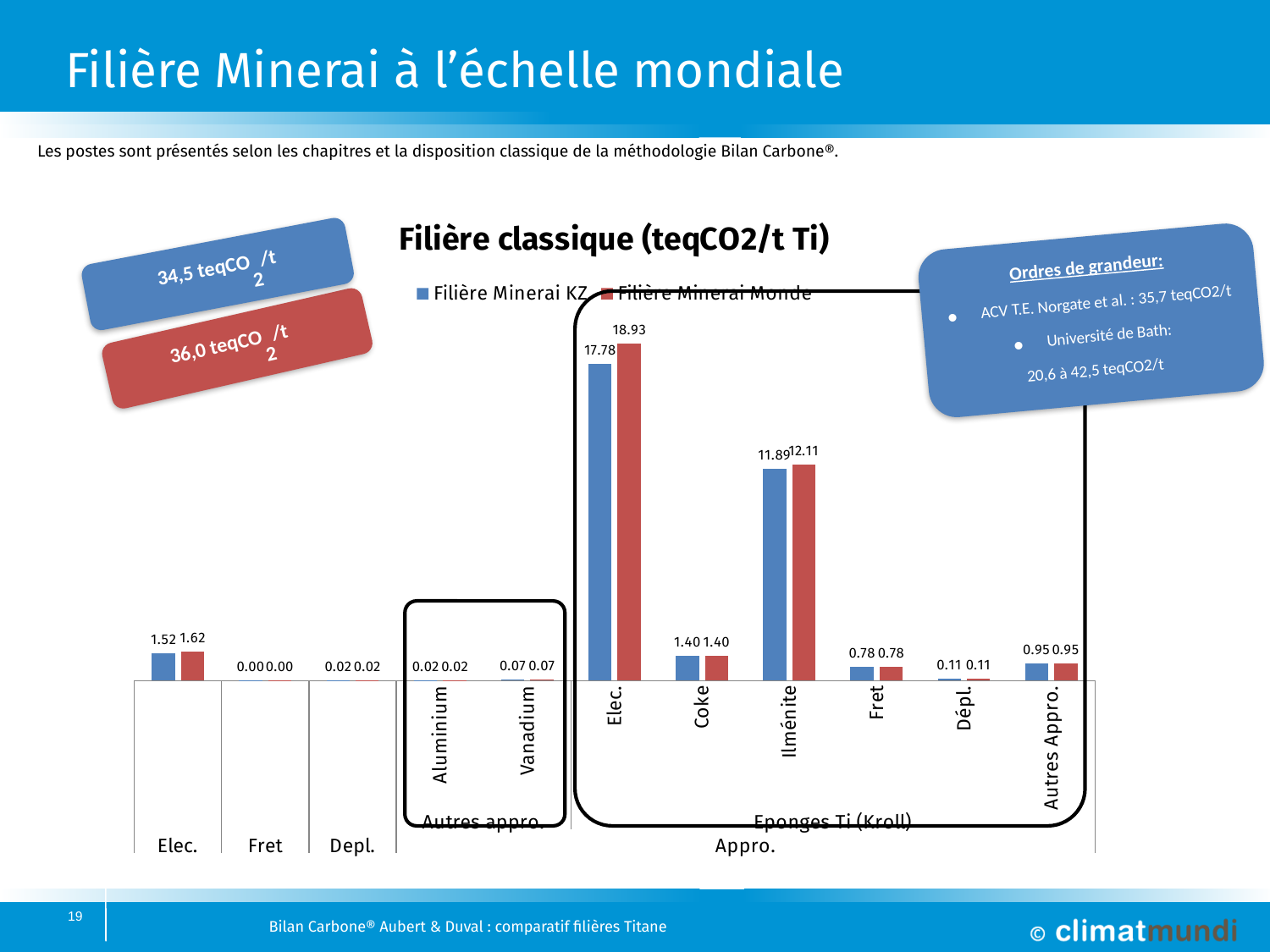

# Filière Minerai à l’échelle mondiale
Les postes sont présentés selon les chapitres et la disposition classique de la méthodologie Bilan Carbone®.

### Chart: Filière classique (teqCO2/t Ti)

| Category | Filière Minerai KZ | Filière Minerai Monde |
|---|---|---|
|  | 1.5182639999999998 | 1.6164577937219742 |
|  | 0.0017681873084823153 | 0.0017681873084823153 |
|  | 0.019930633299683417 | 0.019930633299683417 |
| Aluminium | 0.015354166666666681 | 0.015354166666666665 |
| Vanadium | 0.06575000000000003 | 0.06575 |
| Elec. | 17.776059840000002 | 18.92572732412551 |
| Coke | 1.4019199012633299 | 1.4019199012633299 |
| Ilménite | 11.887353408341458 | 12.112040367921484 |
| Fret | 0.7754334274024139 | 0.7754334274024137 |
| Dépl. | 0.10842264515027775 | 0.10842264515027772 |
| Autres Appro. | 0.9473904000000006 | 0.9473903999999995 |
Ordres de grandeur:
 ACV T.E. Norgate et al. : 35,7 teqCO2/t
 Université de Bath:
20,6 à 42,5 teqCO2/t
34,5 teqCO2/t

36,0 teqCO2/t